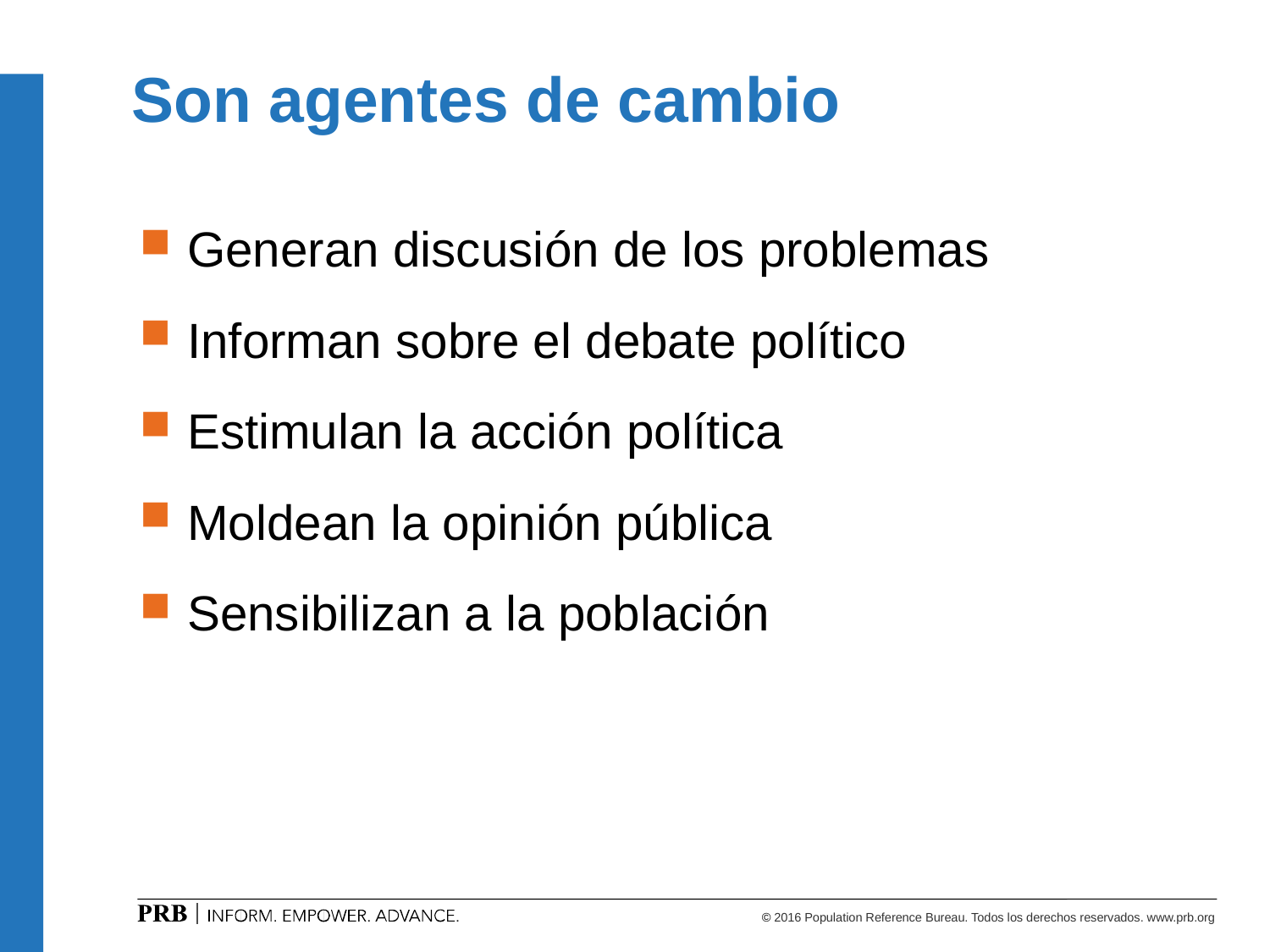

# Son agentes de cambio
Generan discusión de los problemas
Informan sobre el debate político
Estimulan la acción política
Moldean la opinión pública
Sensibilizan a la población